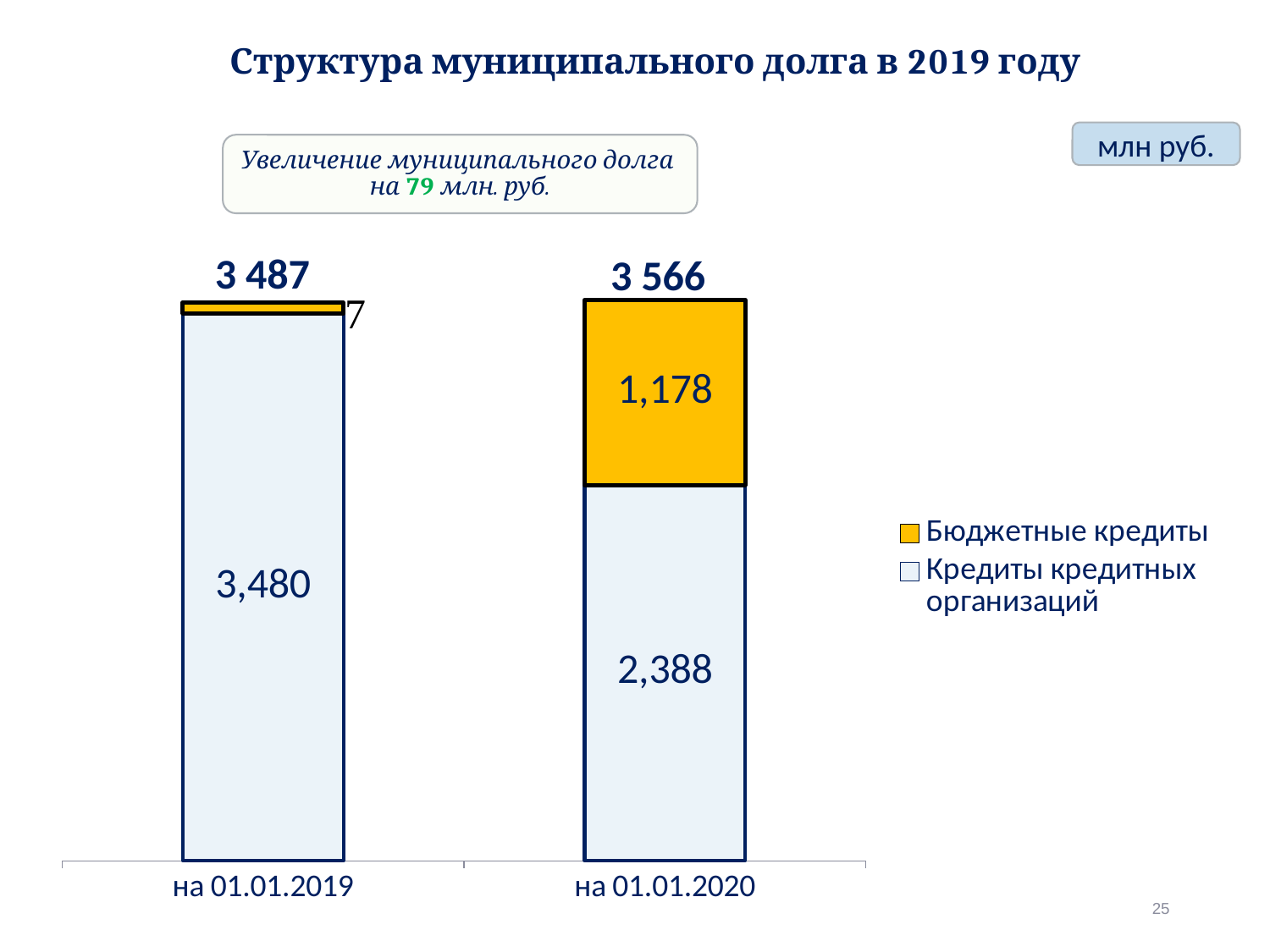

# Структура муниципального долга в 2019 году
млн руб.
Увеличение муниципального долга
на 79 млн. руб.

### Chart

| Category | Кредиты кредитных организаций | Бюджетные кредиты |
|---|---|---|
| на 01.01.2019 | 3480.0 | 70.0 |
| на 01.01.2020 | 2388.0 | 1178.0 |
3 487
3 566
25